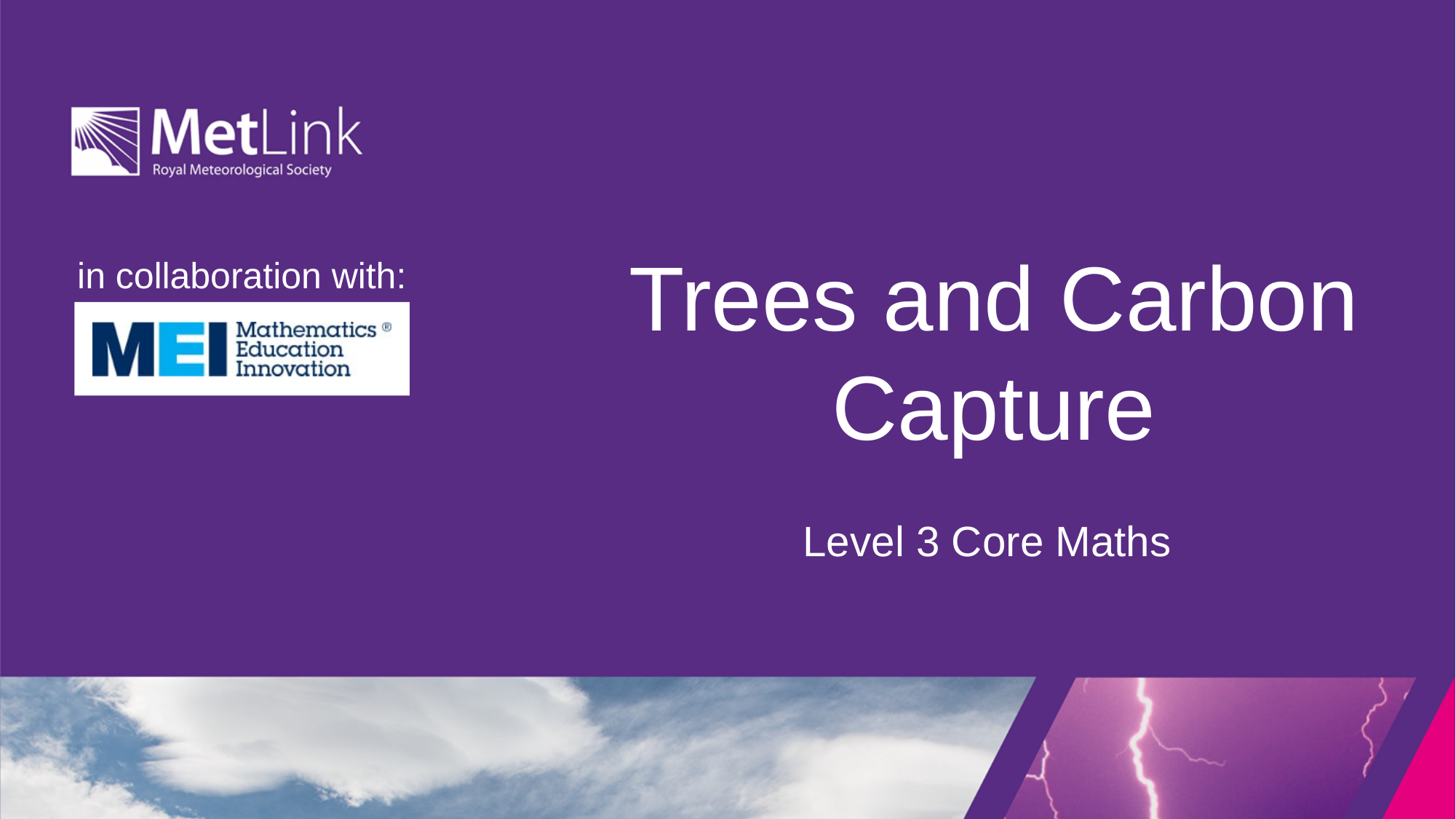

# Trees and Carbon Capture
Level 3 Core Maths